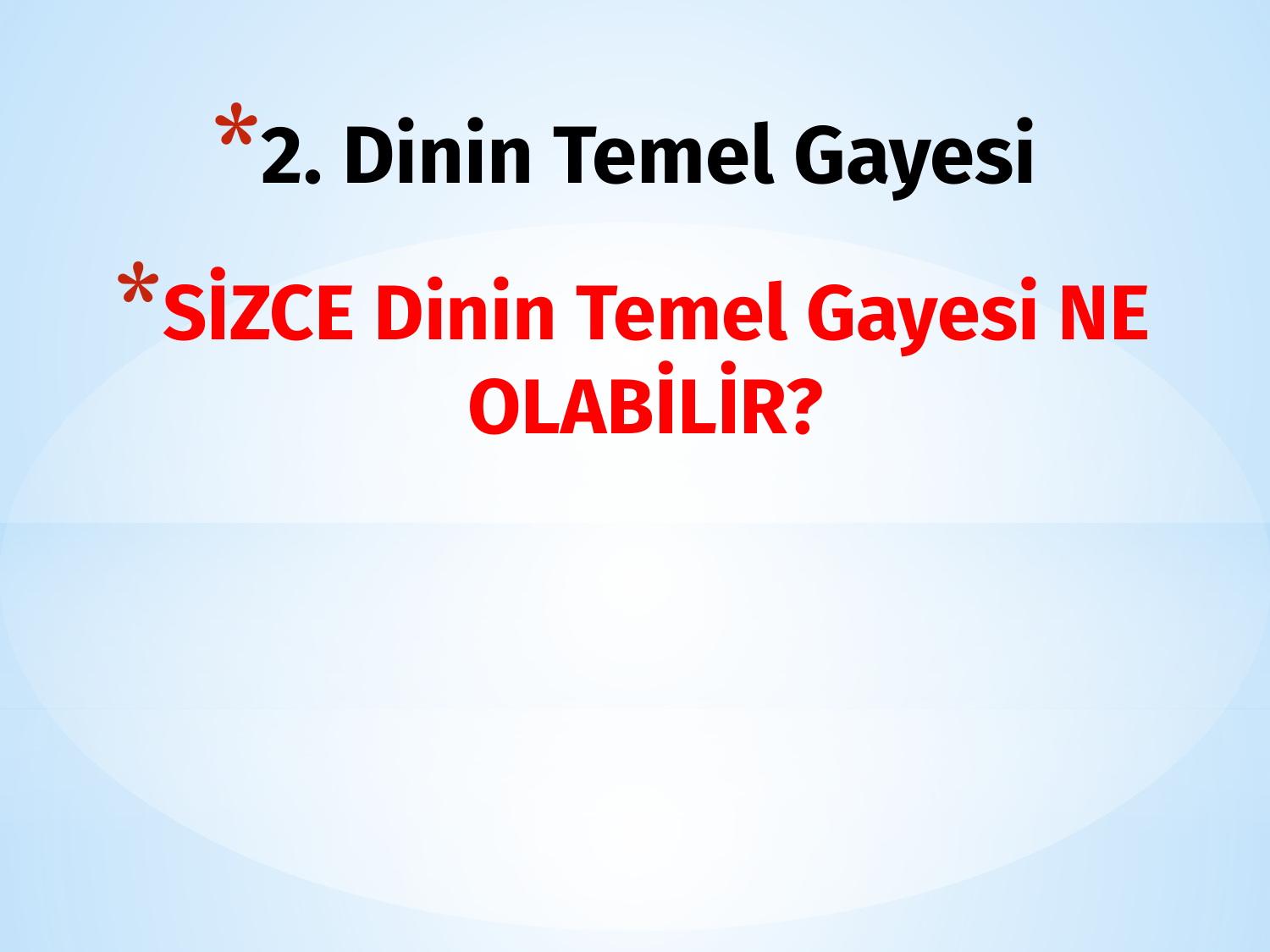

# 2. Dinin Temel Gayesi
SİZCE Dinin Temel Gayesi NE OLABİLİR?